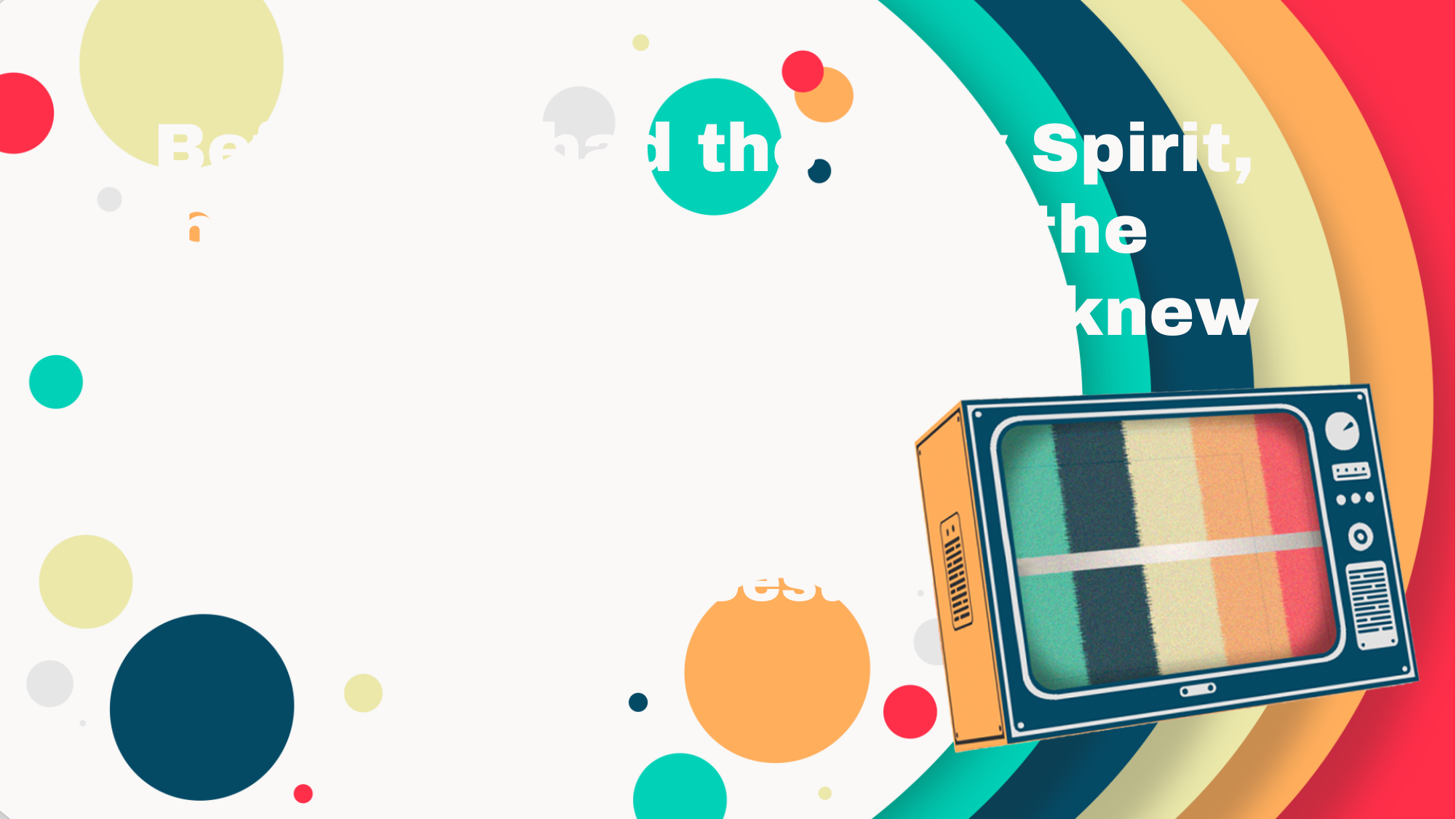

3. Before he had the Holy Spirit,
	how did Peter react to the
	people who asked if he knew
	Jesus?
ANSWER:
He Denied Jesus